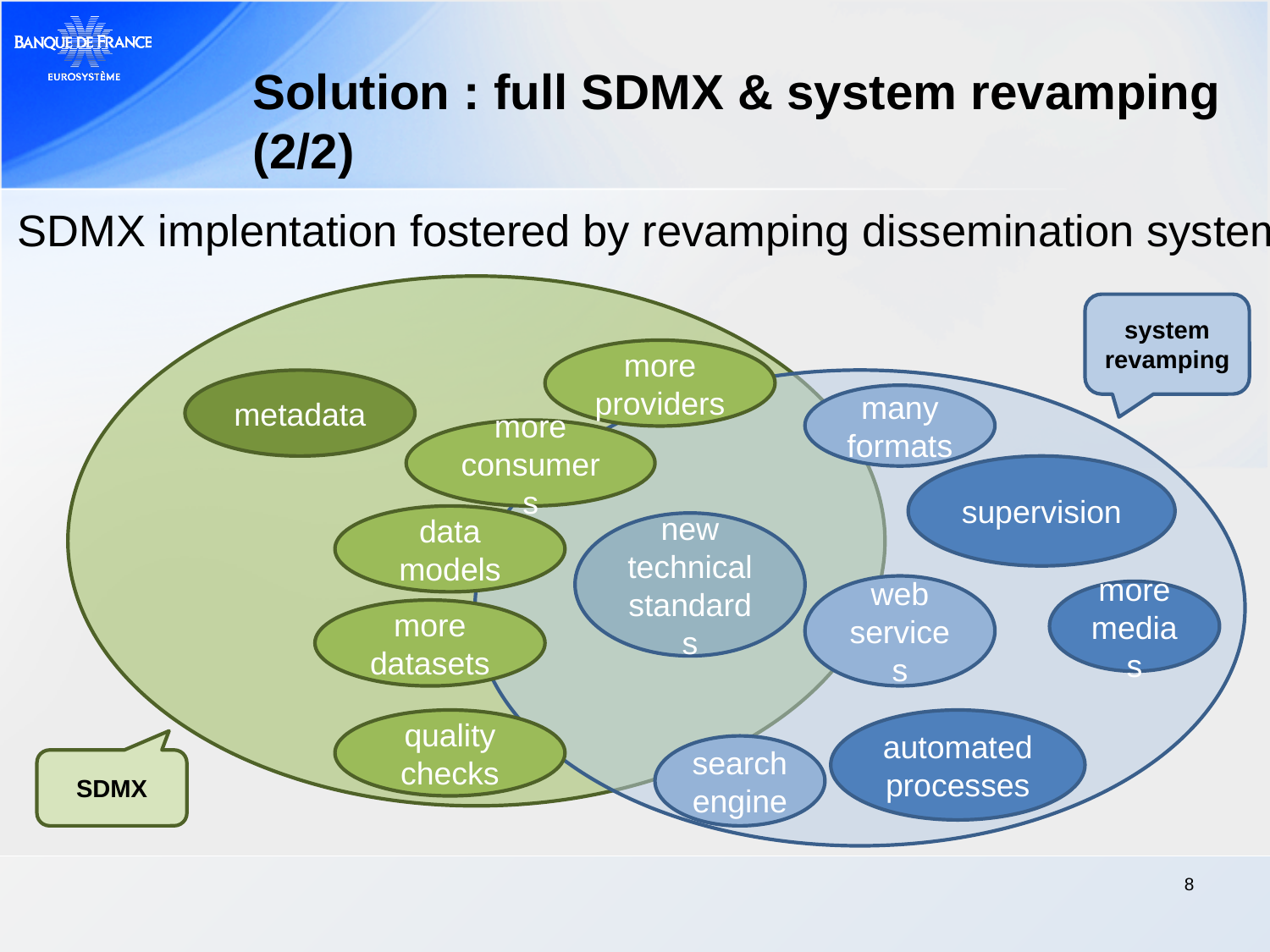

Solution : full SDMX & system revamping (2/2)
SDMX implentation fostered by revamping dissemination system:

system revamping
more providers
metadata

many formats
more consumers
supervision
data models
new technical standards
web services
more medias
more datasets
quality checks
automated processes
search engine
SDMX
8